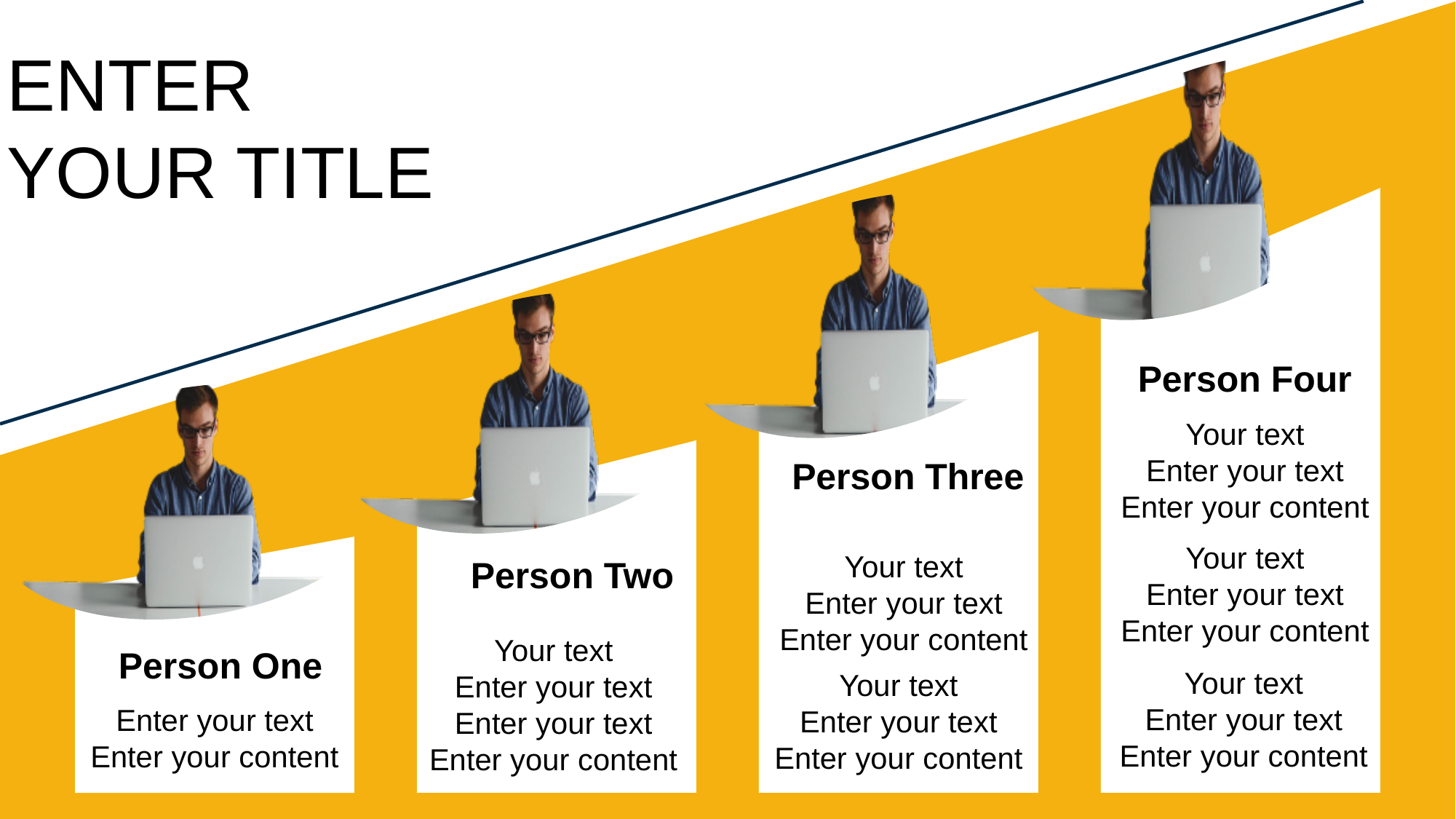

ENTER
YOUR TITLE

Person Four

Your text
Enter your text
Enter your content
Person Three
Your text
Enter your text
Enter your content
Your text
Enter your text
Enter your content
Person Two
Your text
Enter your text
Enter your text
Enter your content
Person One
Your text
Enter your text
Enter your content
Your text
Enter your text
Enter your content
Enter your text
Enter your content